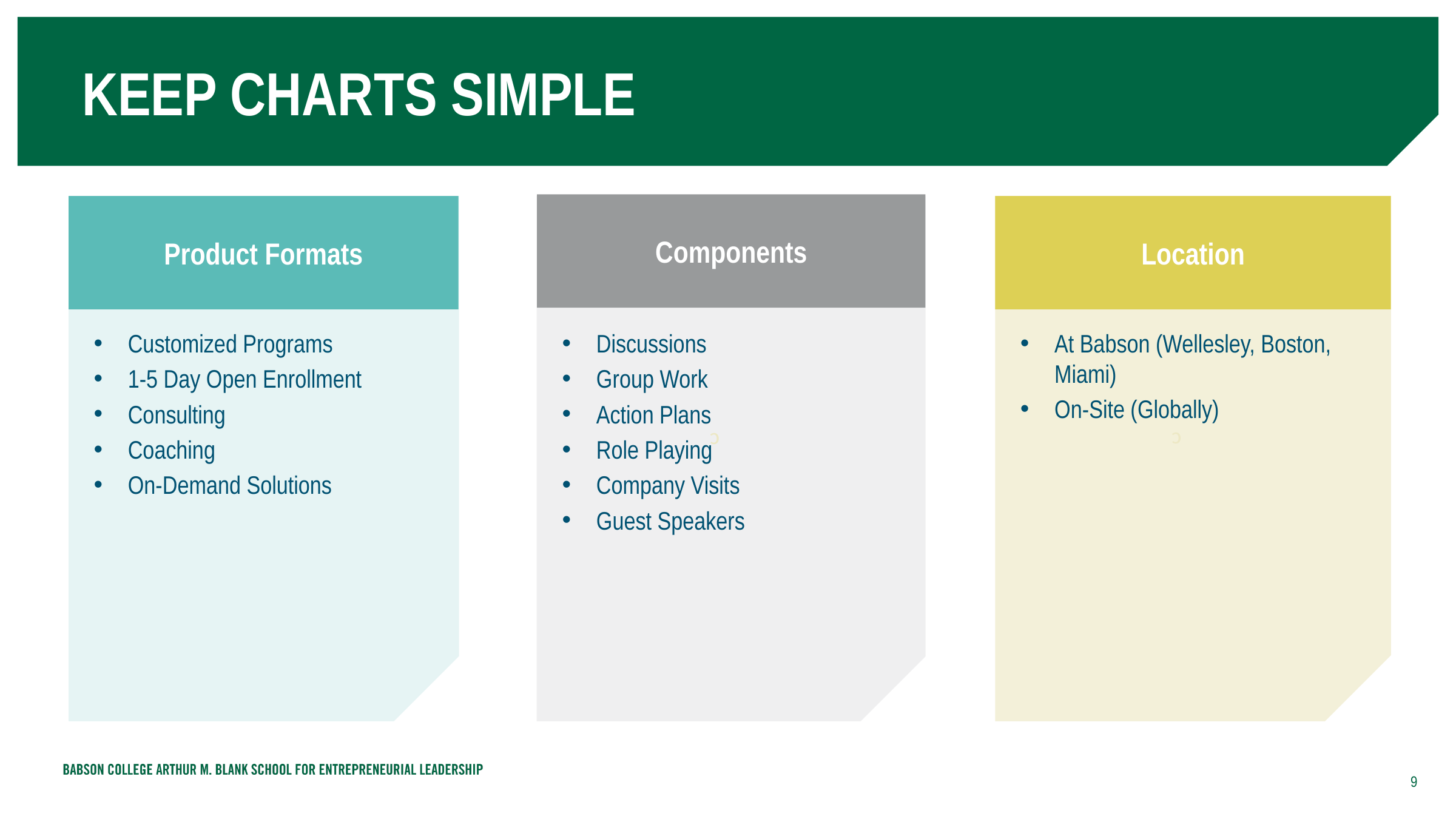

# KEEP CHARTS SIMPLE
Components
c
c

Product Formats
Location
Customized Programs
1-5 Day Open Enrollment
Consulting
Coaching
On-Demand Solutions

Discussions
Group Work
Action Plans
Role Playing
Company Visits
Guest Speakers
At Babson (Wellesley, Boston, Miami)
On-Site (Globally)

9